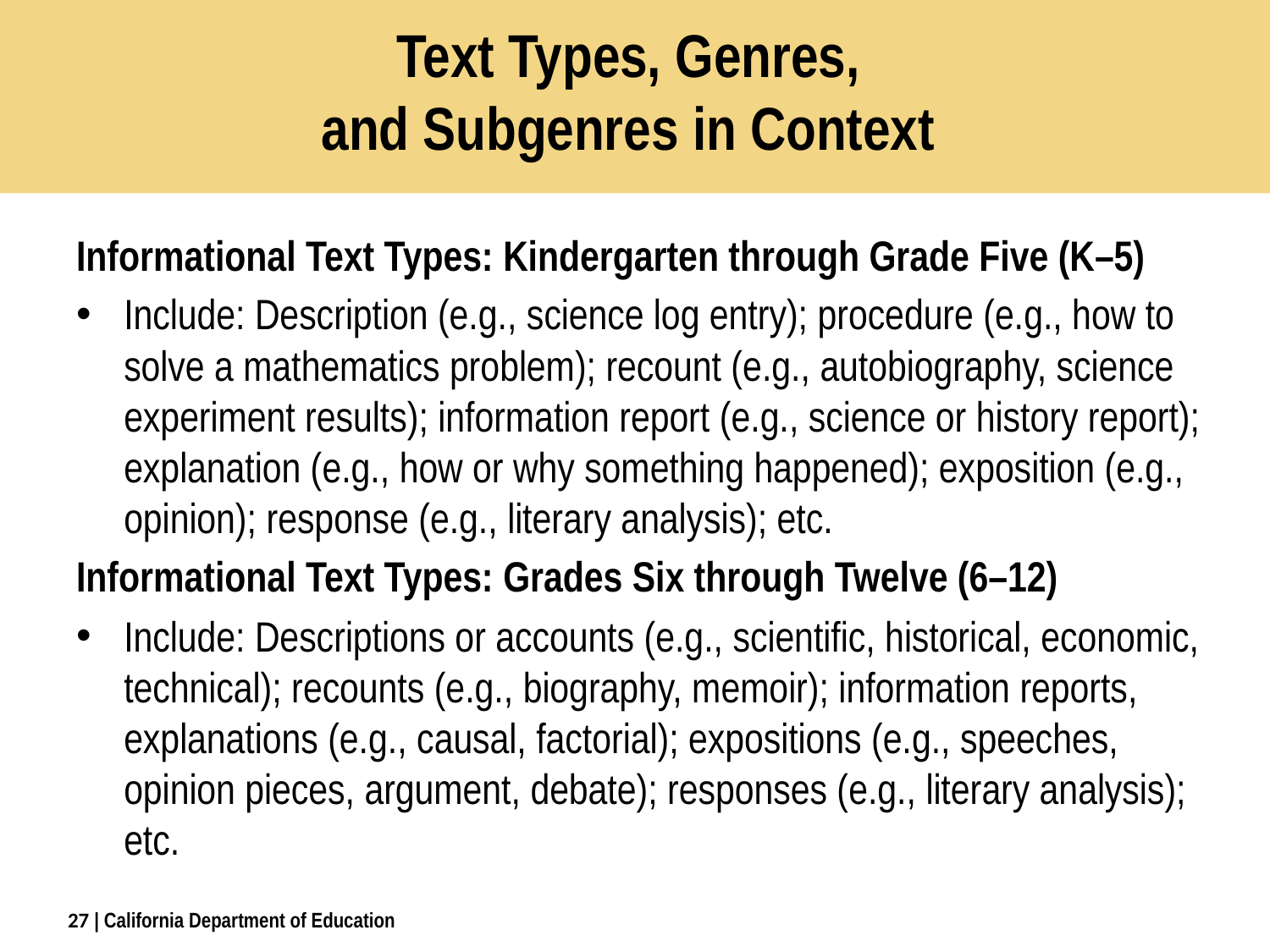

# Text Types, Genres, and Subgenres in Context
Informational Text Types: Kindergarten through Grade Five (K–5)
Include: Description (e.g., science log entry); procedure (e.g., how to solve a mathematics problem); recount (e.g., autobiography, science experiment results); information report (e.g., science or history report); explanation (e.g., how or why something happened); exposition (e.g., opinion); response (e.g., literary analysis); etc.
Informational Text Types: Grades Six through Twelve (6–12)
Include: Descriptions or accounts (e.g., scientific, historical, economic, technical); recounts (e.g., biography, memoir); information reports, explanations (e.g., causal, factorial); expositions (e.g., speeches, opinion pieces, argument, debate); responses (e.g., literary analysis); etc.

27
| California Department of Education